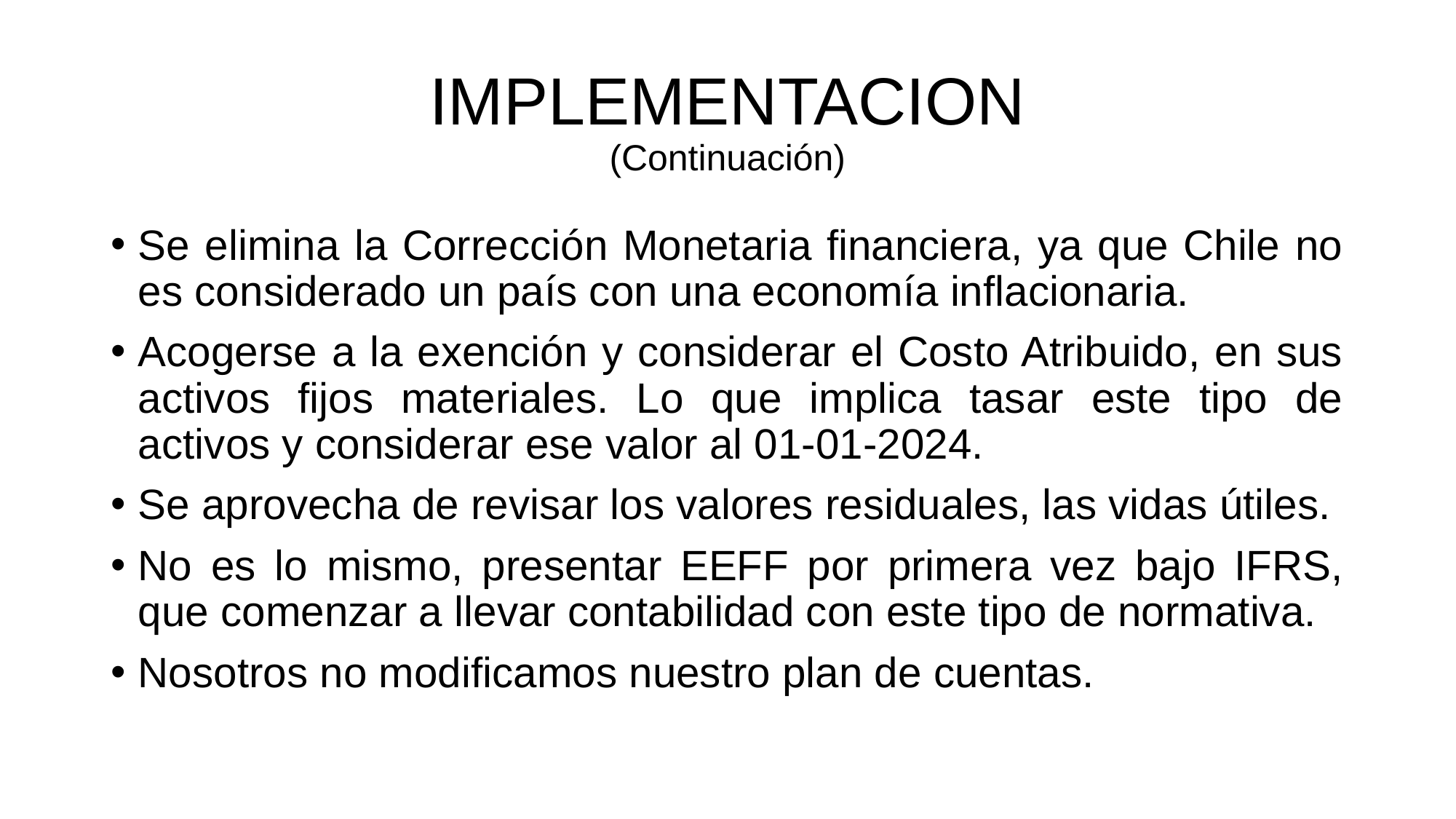

# IMPLEMENTACION (Continuación)
Se elimina la Corrección Monetaria financiera, ya que Chile no es considerado un país con una economía inflacionaria.
Acogerse a la exención y considerar el Costo Atribuido, en sus activos fijos materiales. Lo que implica tasar este tipo de activos y considerar ese valor al 01-01-2024.
Se aprovecha de revisar los valores residuales, las vidas útiles.
No es lo mismo, presentar EEFF por primera vez bajo IFRS, que comenzar a llevar contabilidad con este tipo de normativa.
Nosotros no modificamos nuestro plan de cuentas.